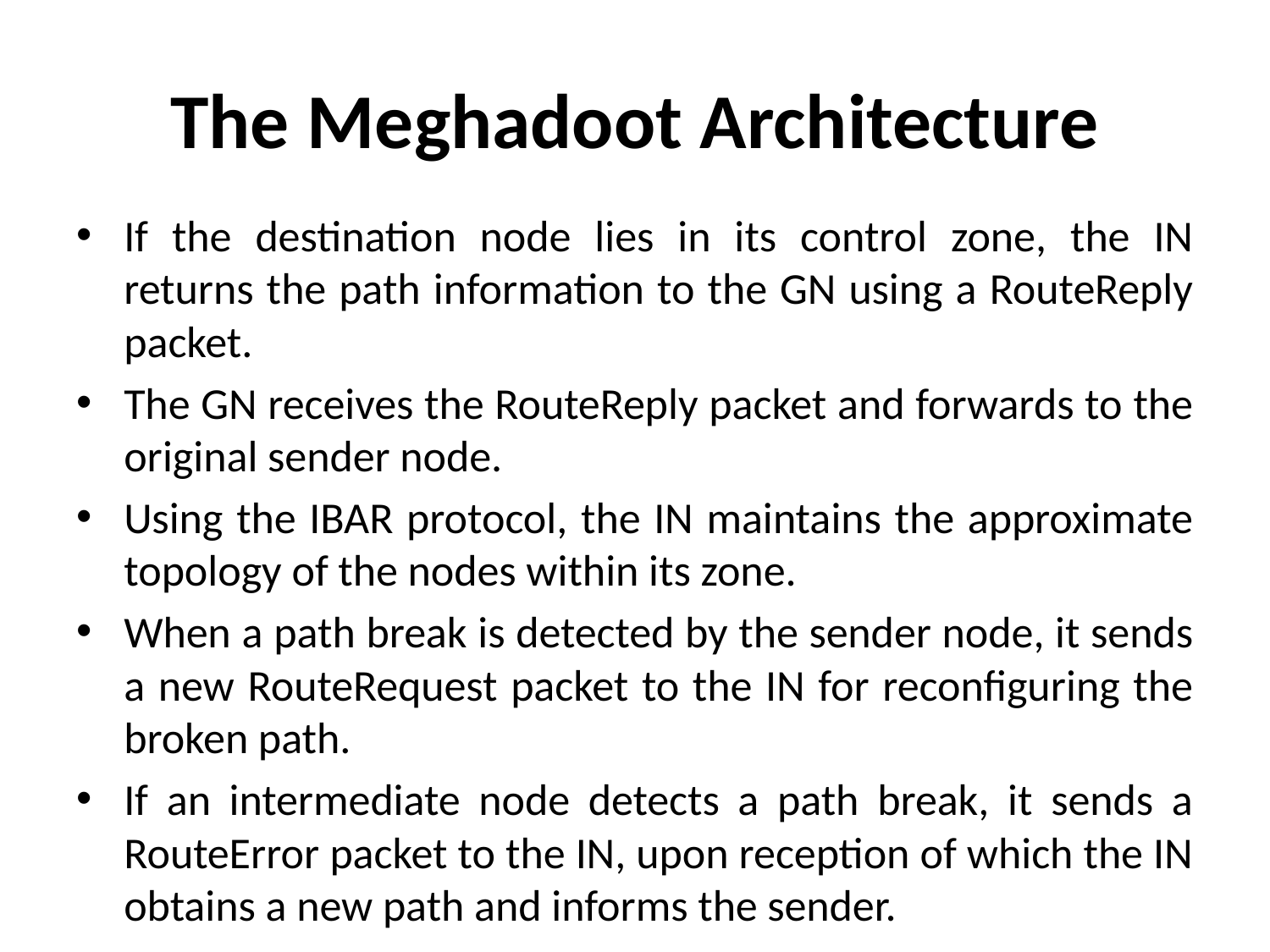

# The Meghadoot Architecture
If the destination node lies in its control zone, the IN returns the path information to the GN using a RouteReply packet.
The GN receives the RouteReply packet and forwards to the original sender node.
Using the IBAR protocol, the IN maintains the approximate topology of the nodes within its zone.
When a path break is detected by the sender node, it sends a new RouteRequest packet to the IN for reconfiguring the broken path.
If an intermediate node detects a path break, it sends a RouteError packet to the IN, upon reception of which the IN obtains a new path and informs the sender.